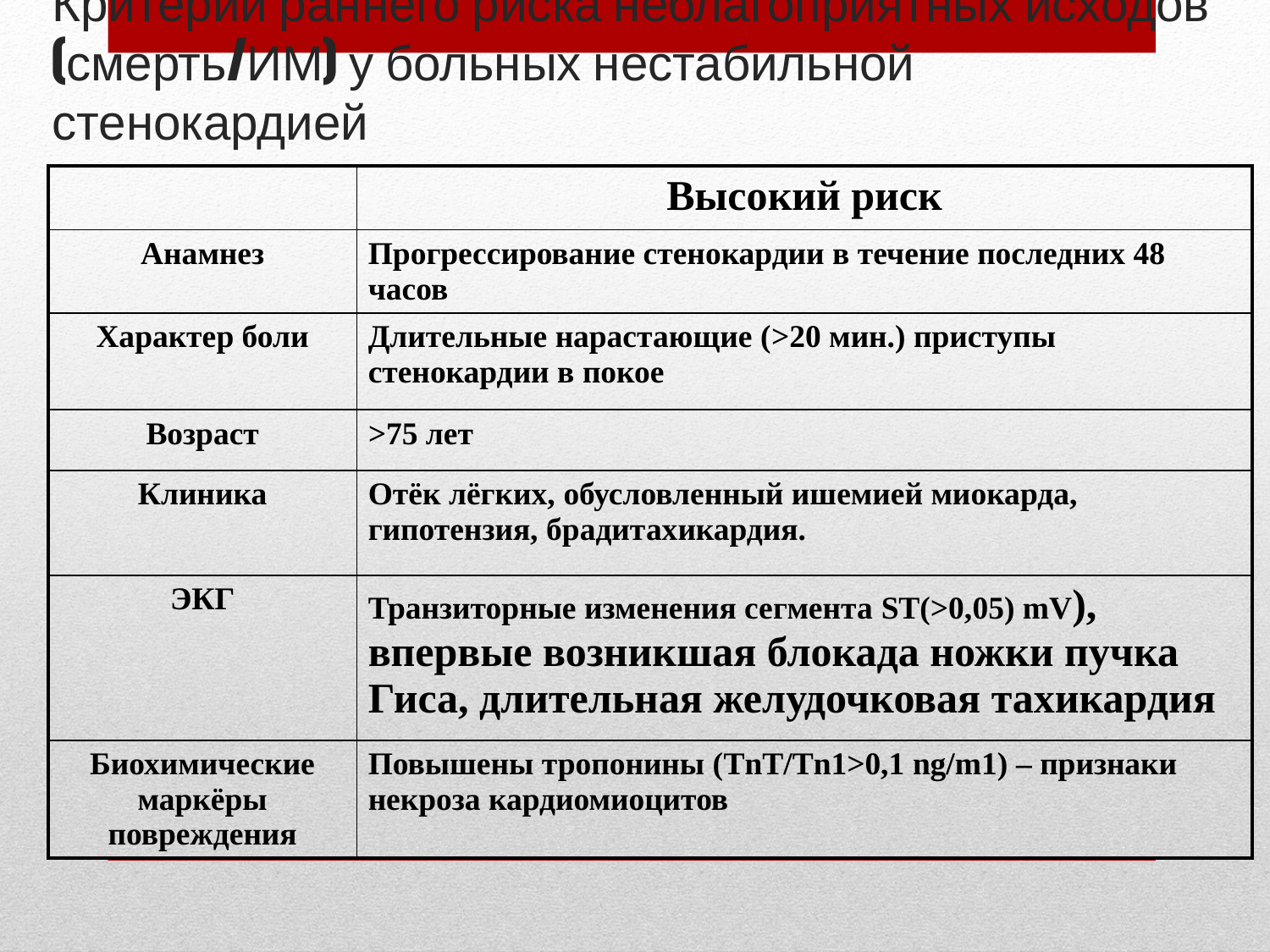

# Критерии раннего риска неблагоприятных исходов (смерть/ИМ) у больных нестабильной стенокардией
|  | Высокий риск |
| --- | --- |
| Анамнез | Прогрессирование стенокардии в течение последних 48 часов |
| Характер боли | Длительные нарастающие (>20 мин.) приступы стенокардии в покое |
| Возраст | >75 лет |
| Клиника | Отёк лёгких, обусловленный ишемией миокарда, гипотензия, брадитахикардия. |
| ЭКГ | Транзиторные изменения сегмента ST(>0,05) mV), впервые возникшая блокада ножки пучка Гиса, длительная желудочковая тахикардия |
| Биохимические маркёры повреждения | Повышены тропонины (TnT/Tn1>0,1 ng/m1) – признаки некроза кардиомиоцитов |